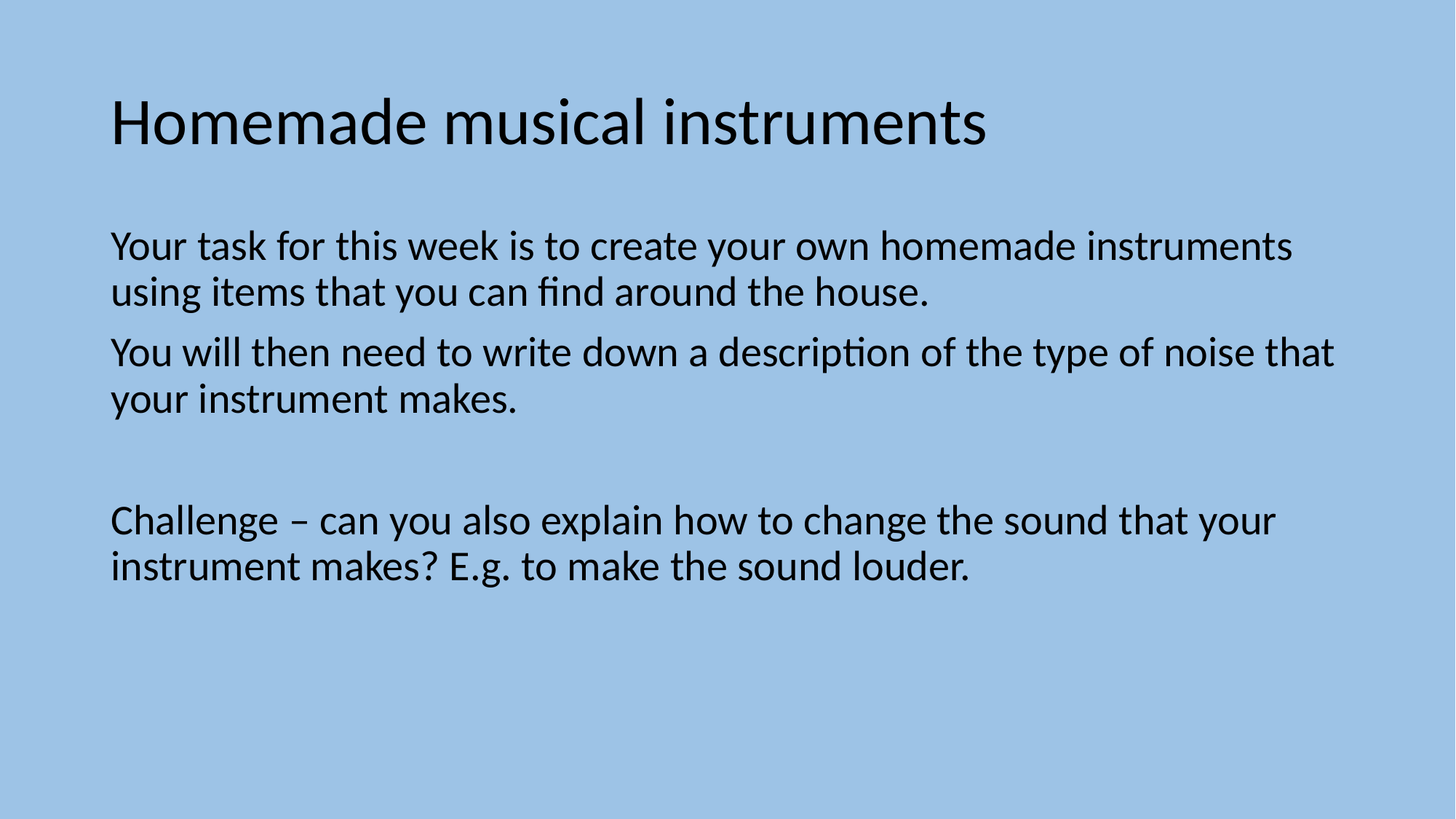

# Homemade musical instruments
Your task for this week is to create your own homemade instruments using items that you can find around the house.
You will then need to write down a description of the type of noise that your instrument makes.

Challenge – can you also explain how to change the sound that your instrument makes? E.g. to make the sound louder.